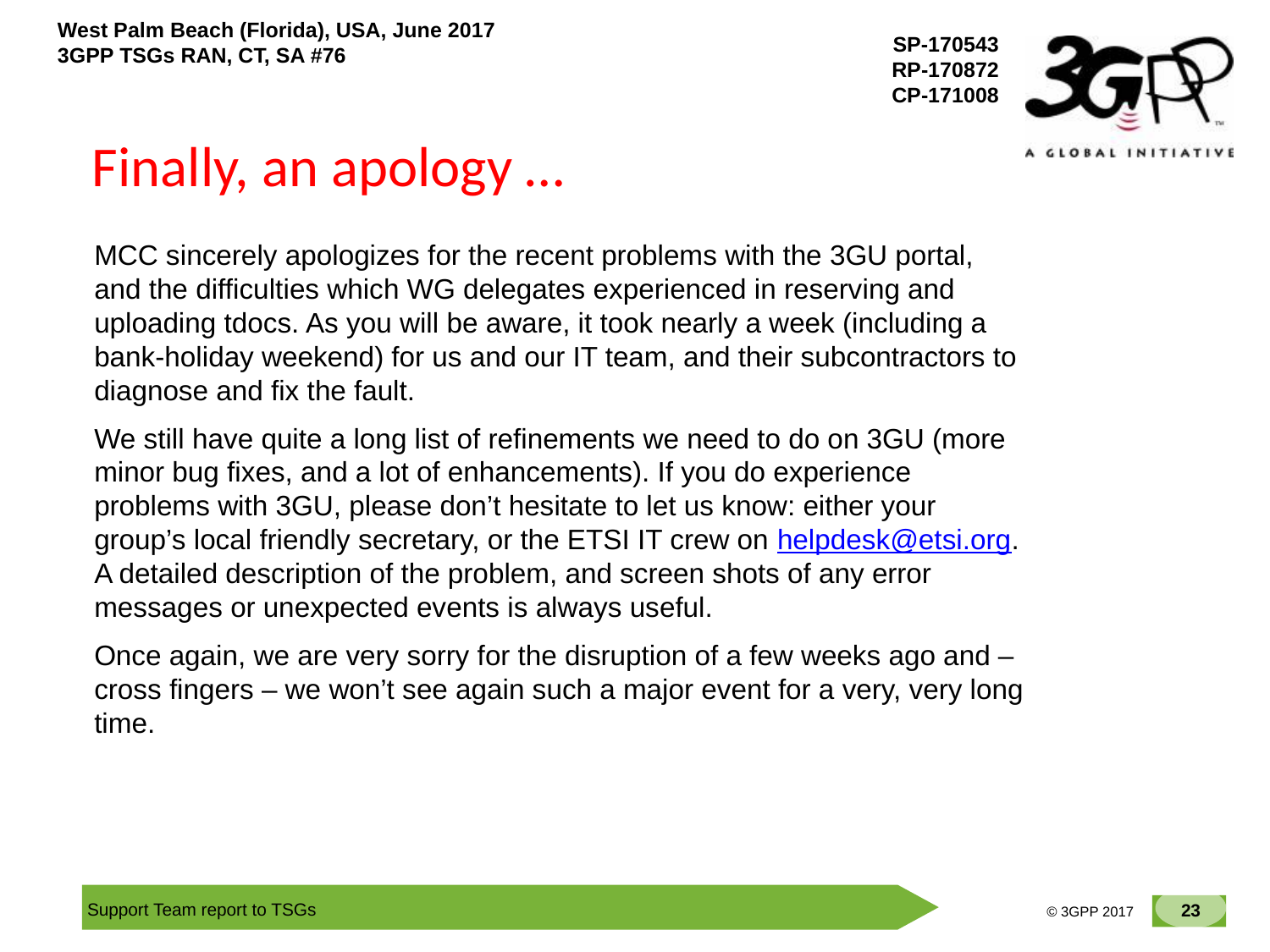

# Finally, an apology …
MCC sincerely apologizes for the recent problems with the 3GU portal, and the difficulties which WG delegates experienced in reserving and uploading tdocs. As you will be aware, it took nearly a week (including a bank-holiday weekend) for us and our IT team, and their subcontractors to diagnose and fix the fault.
We still have quite a long list of refinements we need to do on 3GU (more minor bug fixes, and a lot of enhancements). If you do experience problems with 3GU, please don’t hesitate to let us know: either your group’s local friendly secretary, or the ETSI IT crew on helpdesk@etsi.org. A detailed description of the problem, and screen shots of any error messages or unexpected events is always useful.
Once again, we are very sorry for the disruption of a few weeks ago and – cross fingers – we won’t see again such a major event for a very, very long time.